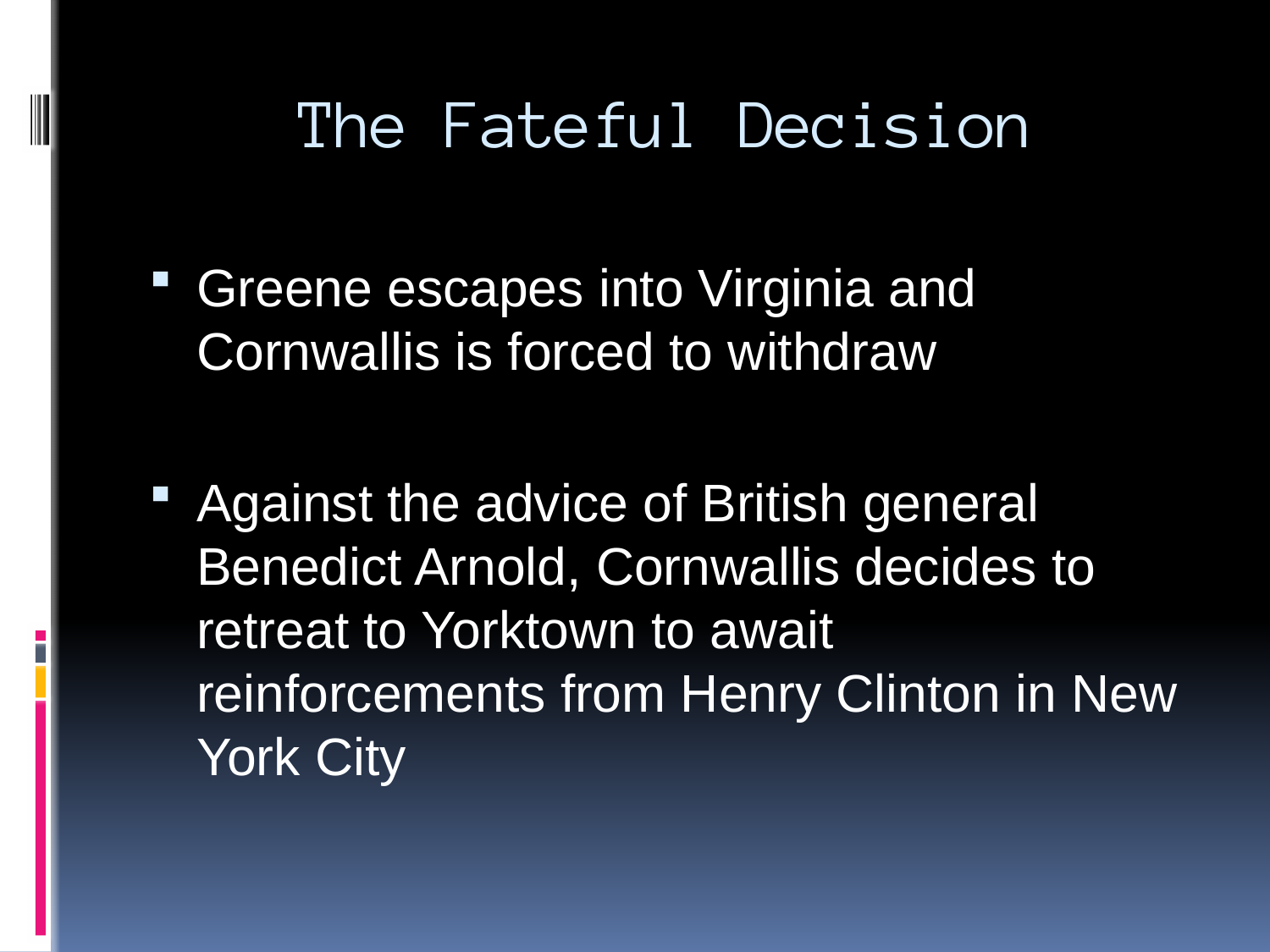

# The Fateful Decision
Greene escapes into Virginia and Cornwallis is forced to withdraw

Against the advice of British general Benedict Arnold, Cornwallis decides to retreat to Yorktown to await reinforcements from Henry Clinton in New York City